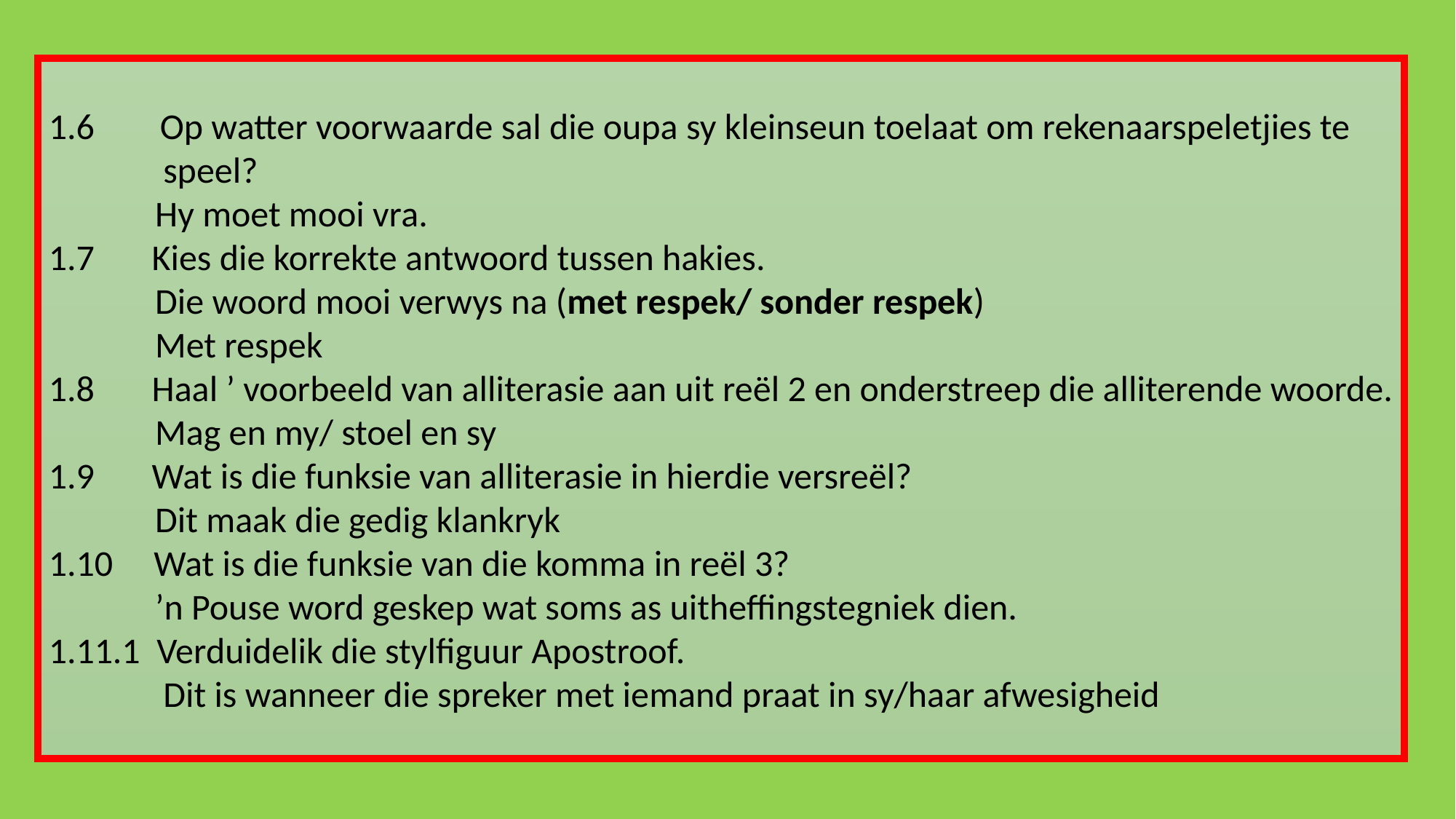

1.6         Op watter voorwaarde sal die oupa sy kleinseun toelaat om rekenaarspeletjies te
              speel?
             Hy moet mooi vra.
1.7       Kies die korrekte antwoord tussen hakies.
             Die woord mooi verwys na (met respek/ sonder respek)
             Met respek
1.8       Haal ’ voorbeeld van alliterasie aan uit reël 2 en onderstreep die alliterende woorde.
             Mag en my/ stoel en sy
1.9       Wat is die funksie van alliterasie in hierdie versreël?
             Dit maak die gedig klankryk
1.10     Wat is die funksie van die komma in reël 3?
             ’n Pouse word geskep wat soms as uitheffingstegniek dien.
1.11.1  Verduidelik die stylfiguur Apostroof.
              Dit is wanneer die spreker met iemand praat in sy/haar afwesigheid